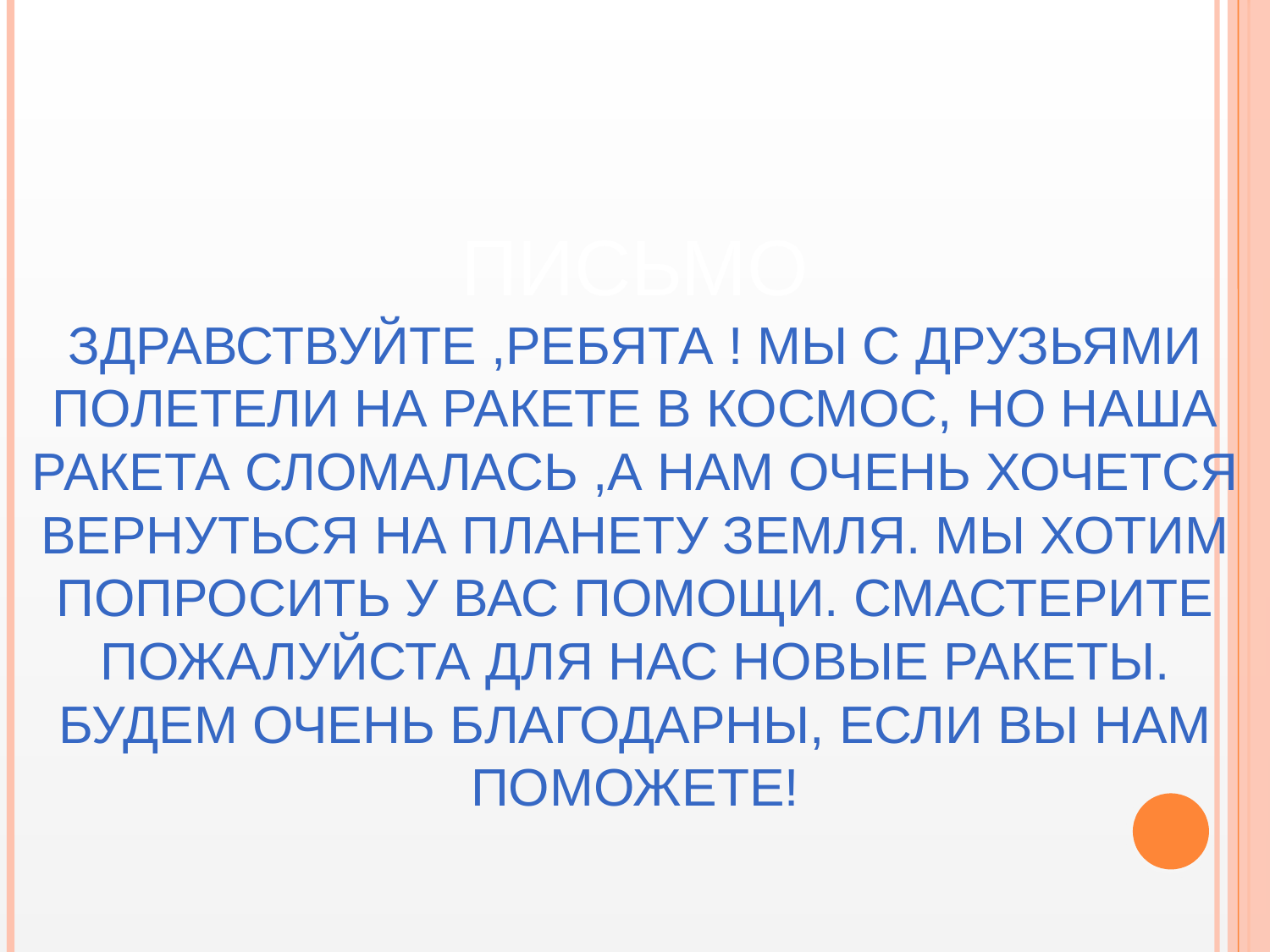

# Письмо Здравствуйте ,ребята ! Мы с друзьями полетели на ракете в космос, но наша ракета сломалась ,а нам очень хочется вернуться на планету Земля. Мы хотим попросить у вас помощи. Смастерите пожалуйста для нас новые ракеты. Будем очень благодарны, если вы нам поможете!